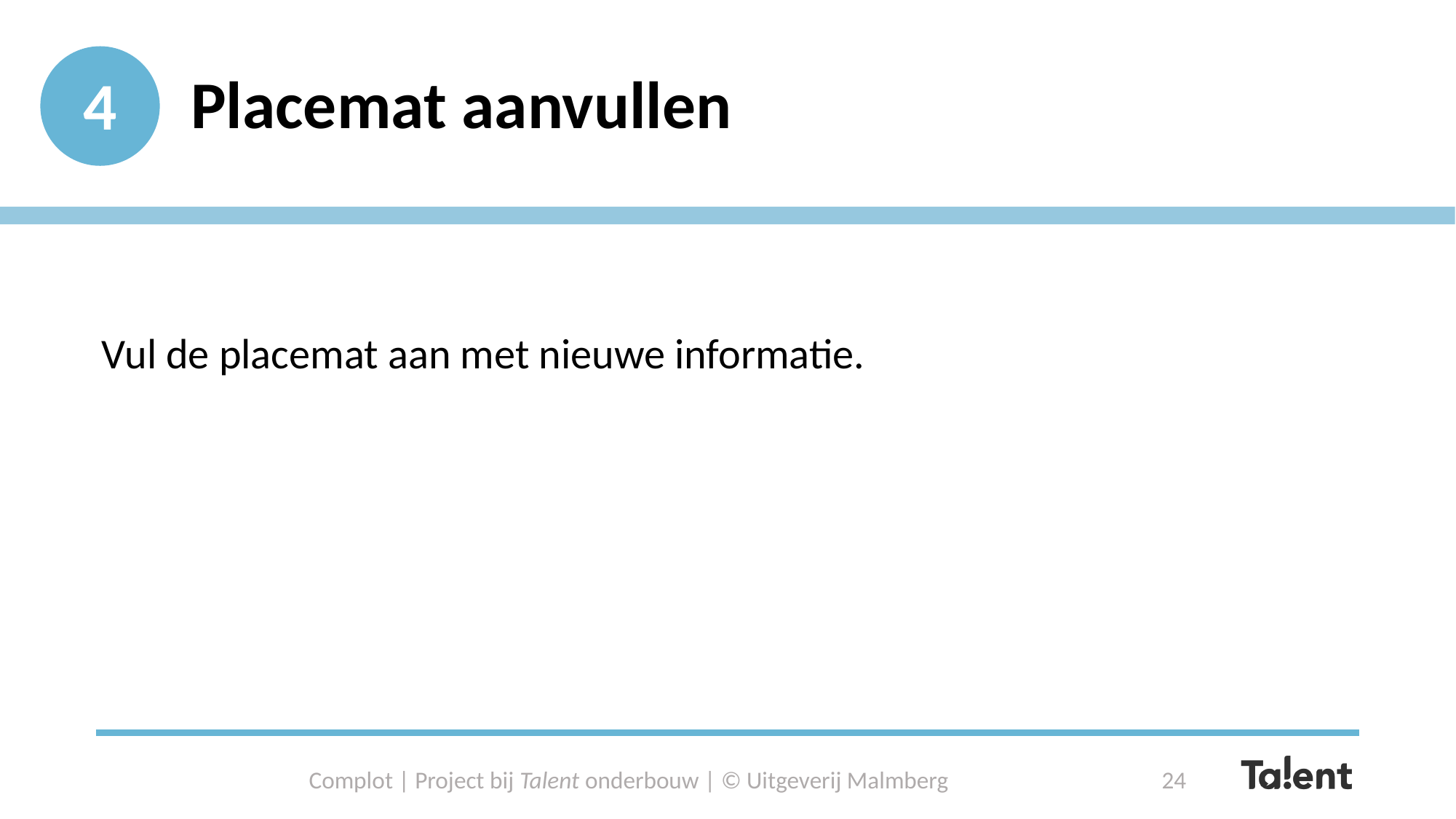

# Placemat aanvullen
4

Vul de placemat aan met nieuwe informatie.

Complot | Project bij Talent onderbouw | © Uitgeverij Malmberg
24